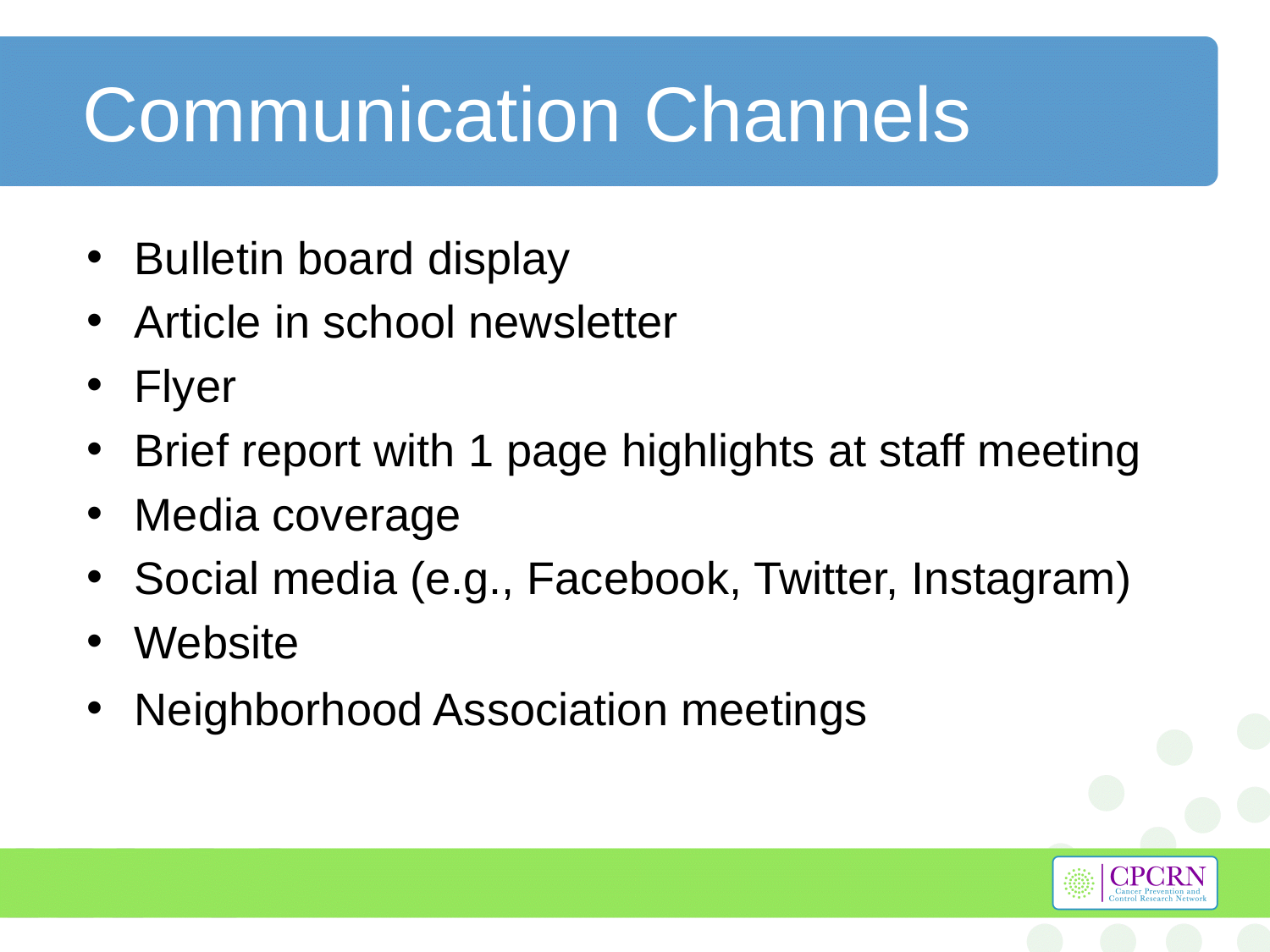

# Communication Channels
Bulletin board display
Article in school newsletter
Flyer
Brief report with 1 page highlights at staff meeting
Media coverage
Social media (e.g., Facebook, Twitter, Instagram)
Website
Neighborhood Association meetings